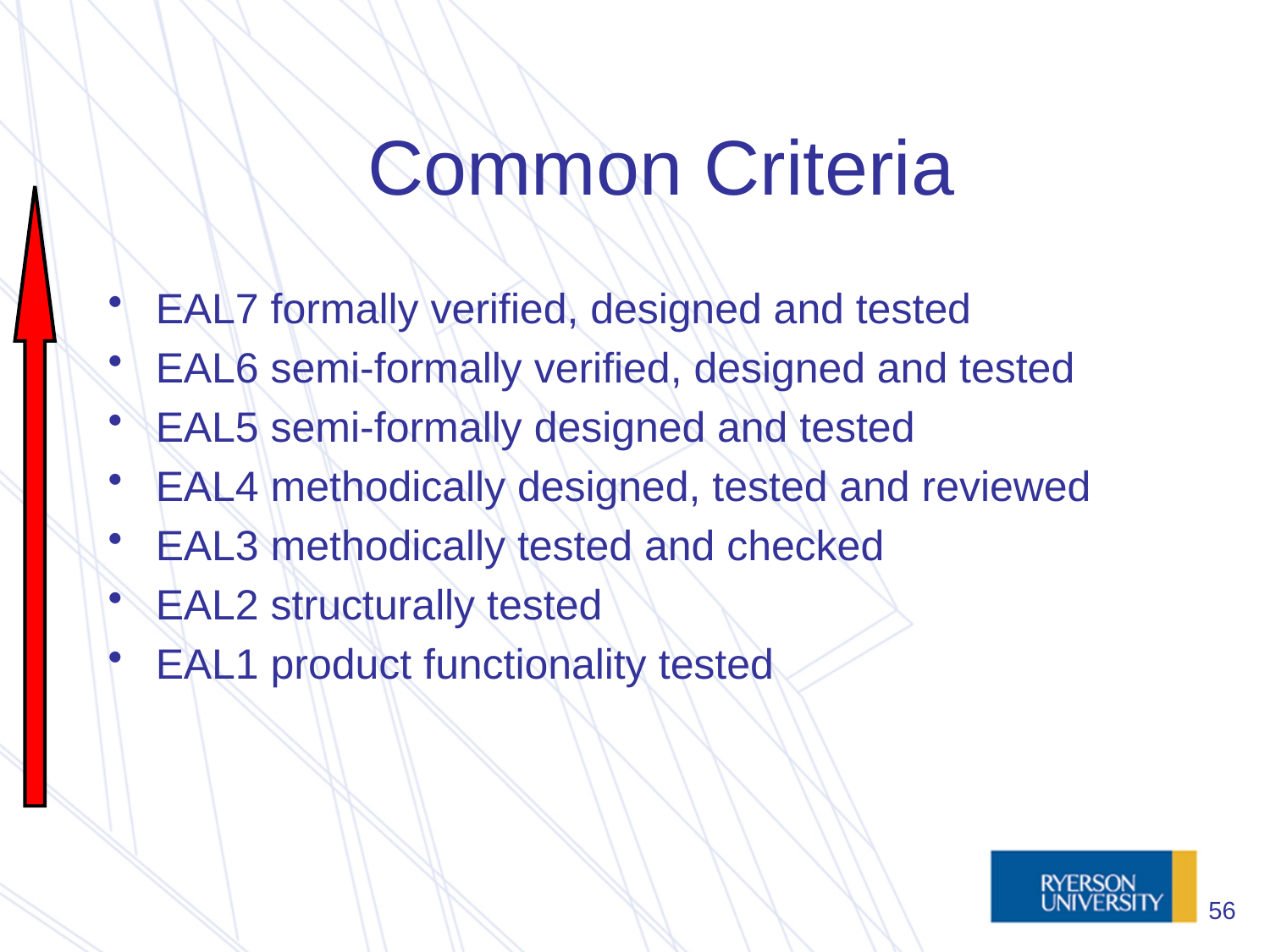

# Common Criteria

EAL7 formally verified, designed and tested
EAL6 semi-formally verified, designed and tested
EAL5 semi-formally designed and tested
EAL4 methodically designed, tested and reviewed
EAL3 methodically tested and checked
EAL2 structurally tested
EAL1 product functionality tested
56